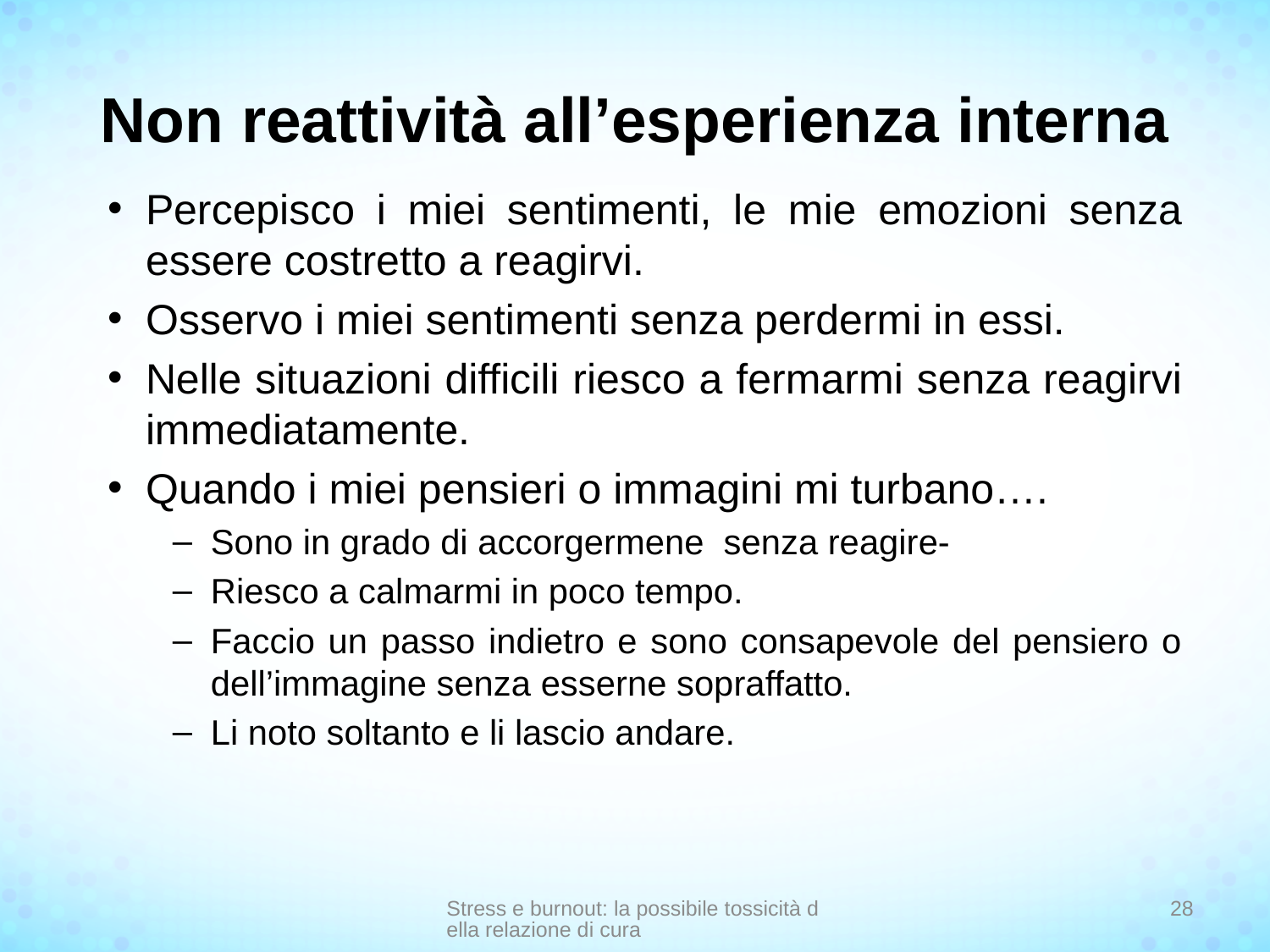

# Non reattività all’esperienza interna
Percepisco i miei sentimenti, le mie emozioni senza essere costretto a reagirvi.
Osservo i miei sentimenti senza perdermi in essi.
Nelle situazioni difficili riesco a fermarmi senza reagirvi immediatamente.
Quando i miei pensieri o immagini mi turbano….
Sono in grado di accorgermene  senza reagire-
Riesco a calmarmi in poco tempo.
Faccio un passo indietro e sono consapevole del pensiero o dell’immagine senza esserne sopraffatto.
Li noto soltanto e li lascio andare.

Stress e burnout: la possibile tossicità della relazione di cura
28